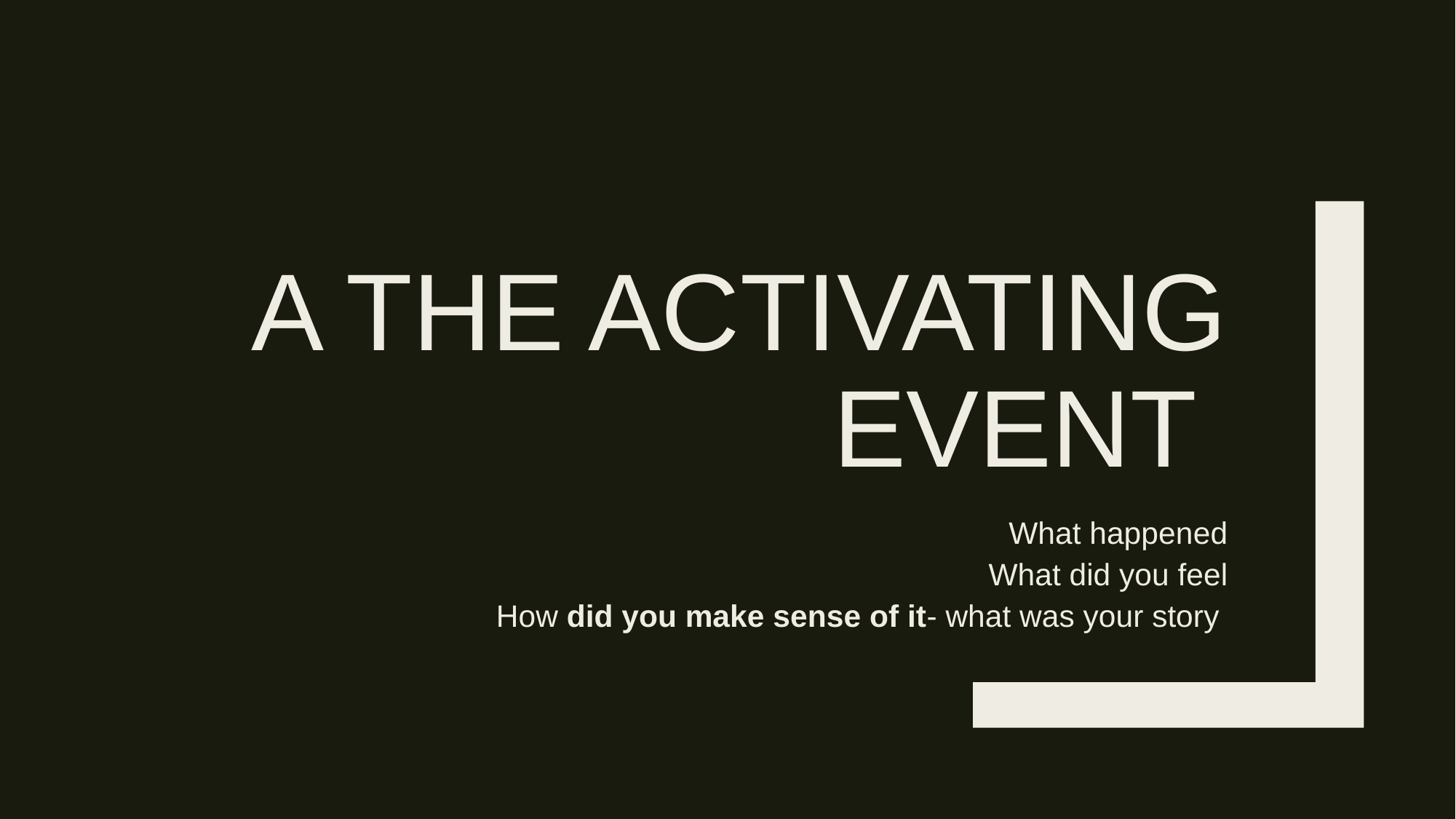

# A the activating event
What happened
What did you feel
How did you make sense of it- what was your story